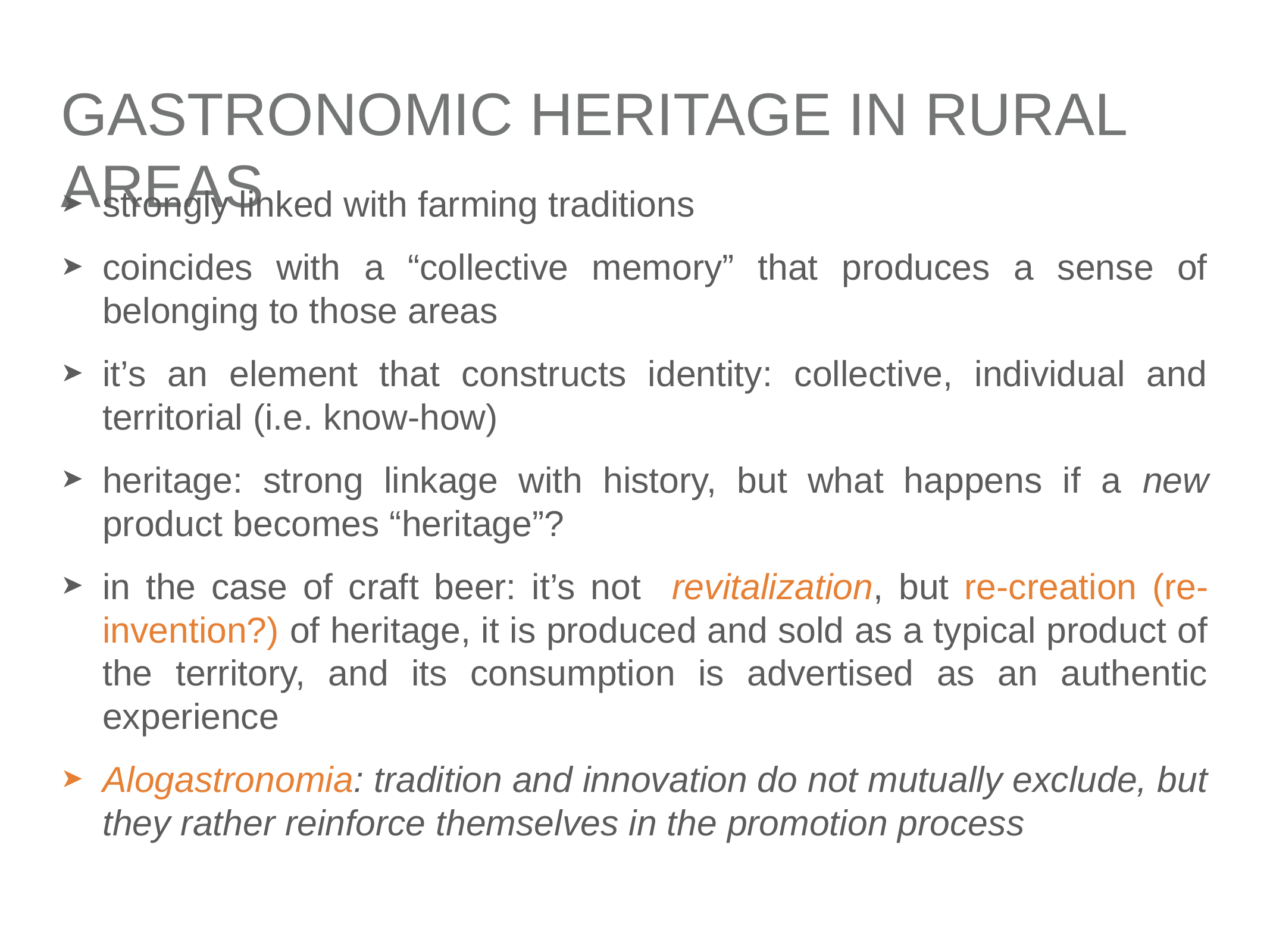

# gastronomic heritage in rural areas

strongly linked with farming traditions
coincides with a “collective memory” that produces a sense of belonging to those areas
it’s an element that constructs identity: collective, individual and territorial (i.e. know-how)
heritage: strong linkage with history, but what happens if a new product becomes “heritage”?
in the case of craft beer: it’s not  revitalization, but re-creation (re-invention?) of heritage, it is produced and sold as a typical product of the territory, and its consumption is advertised as an authentic experience
Alogastronomia: tradition and innovation do not mutually exclude, but they rather reinforce themselves in the promotion process